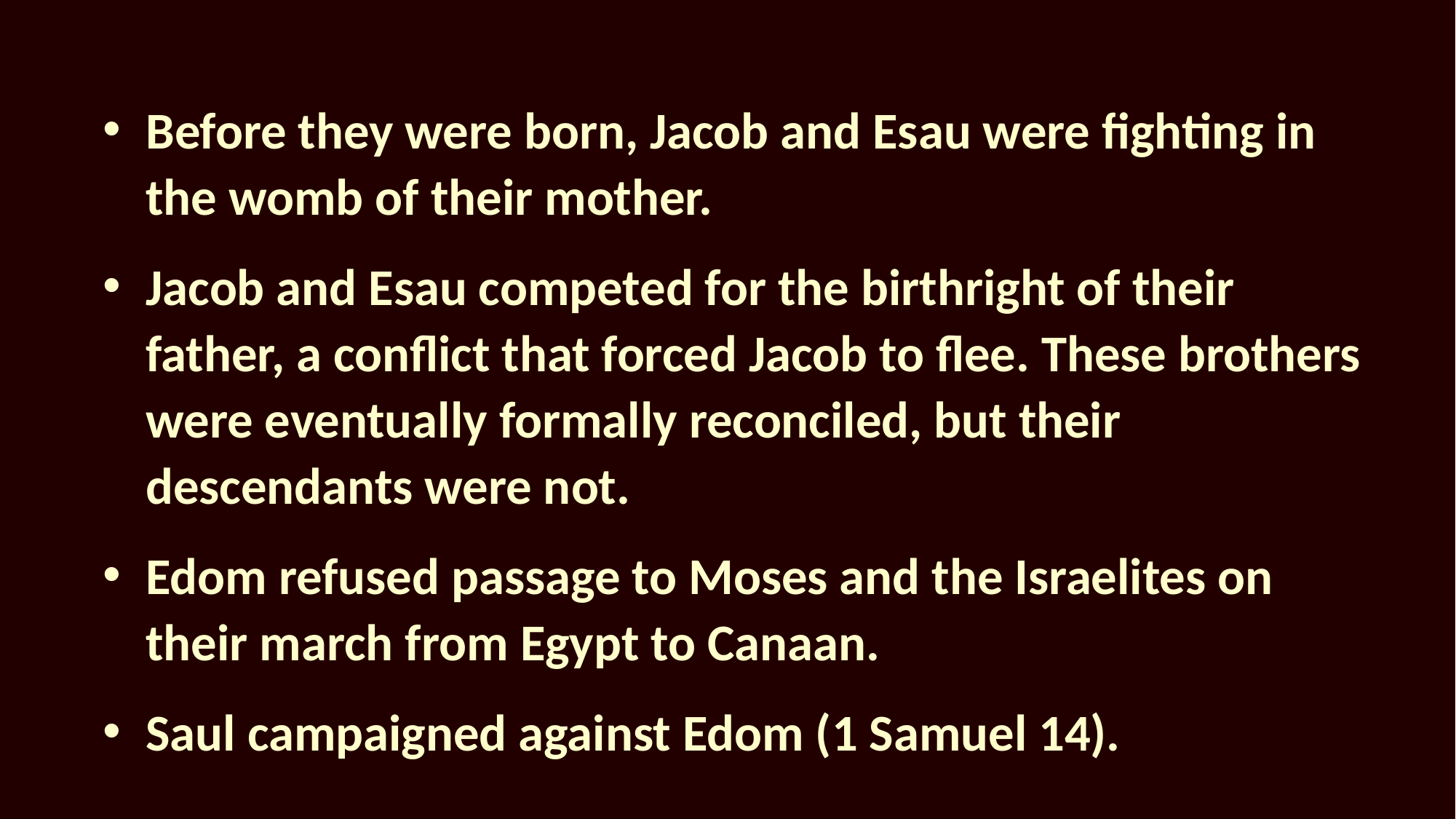

Before they were born, Jacob and Esau were fighting in the womb of their mother.
Jacob and Esau competed for the birthright of their father, a conflict that forced Jacob to flee. These brothers were eventually formally reconciled, but their descendants were not.
Edom refused passage to Moses and the Israelites on their march from Egypt to Canaan.
Saul campaigned against Edom (1 Samuel 14).